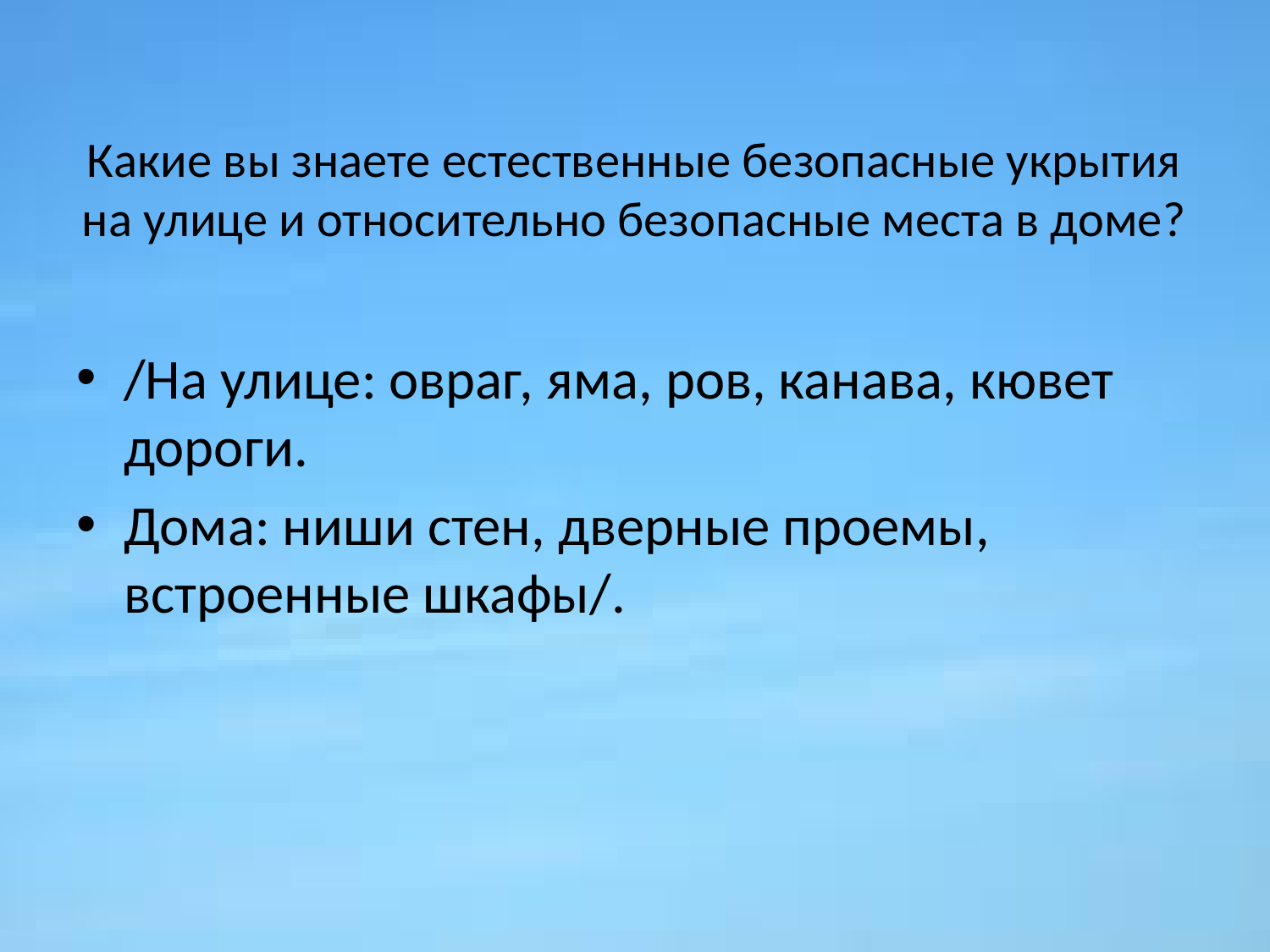

# Какие вы знаете естественные безопасные укрытия на улице и относительно безопасные места в доме?
/На улице: овраг, яма, ров, канава, кювет дороги.
Дома: ниши стен, дверные проемы, встроенные шкафы/.